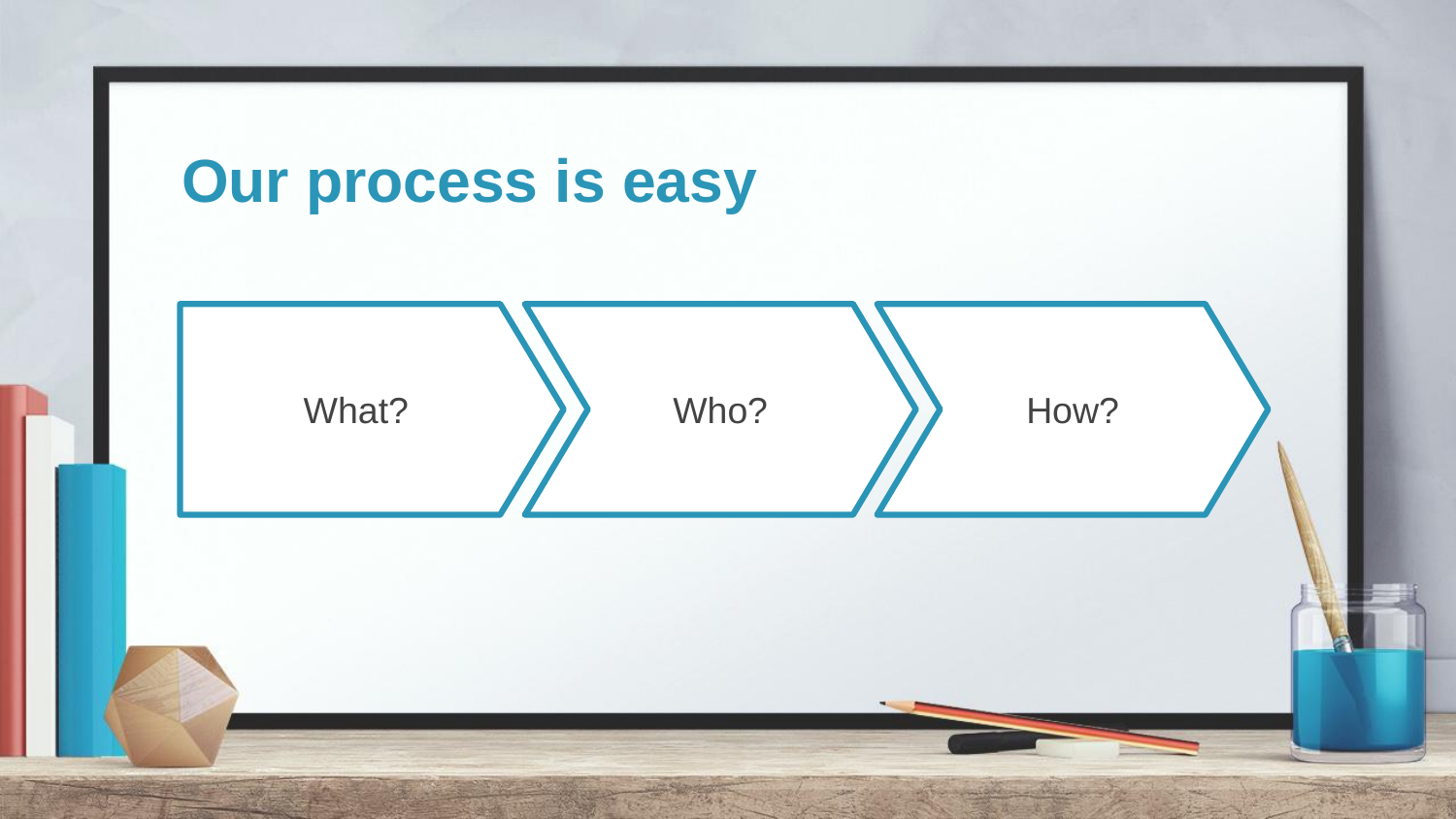

# Our process is easy
What?
Who?
How?